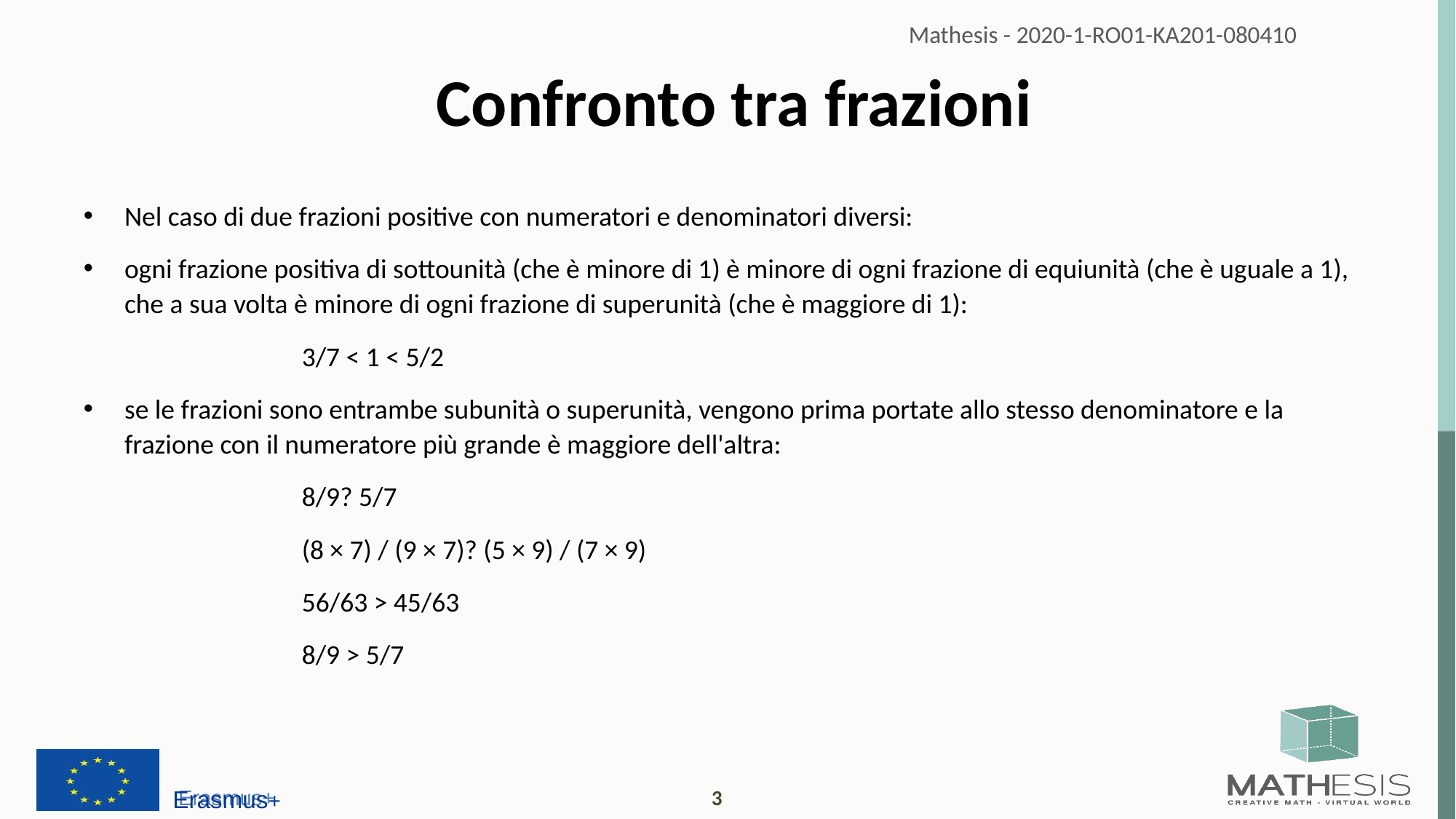

# Confronto tra frazioni
Nel caso di due frazioni positive con numeratori e denominatori diversi:
ogni frazione positiva di sottounità (che è minore di 1) è minore di ogni frazione di equiunità (che è uguale a 1), che a sua volta è minore di ogni frazione di superunità (che è maggiore di 1):
		3/7 < 1 < 5/2
se le frazioni sono entrambe subunità o superunità, vengono prima portate allo stesso denominatore e la frazione con il numeratore più grande è maggiore dell'altra:
		8/9? 5/7
		(8 × 7) / (9 × 7)? (5 × 9) / (7 × 9)
		56/63 > 45/63
		8/9 > 5/7